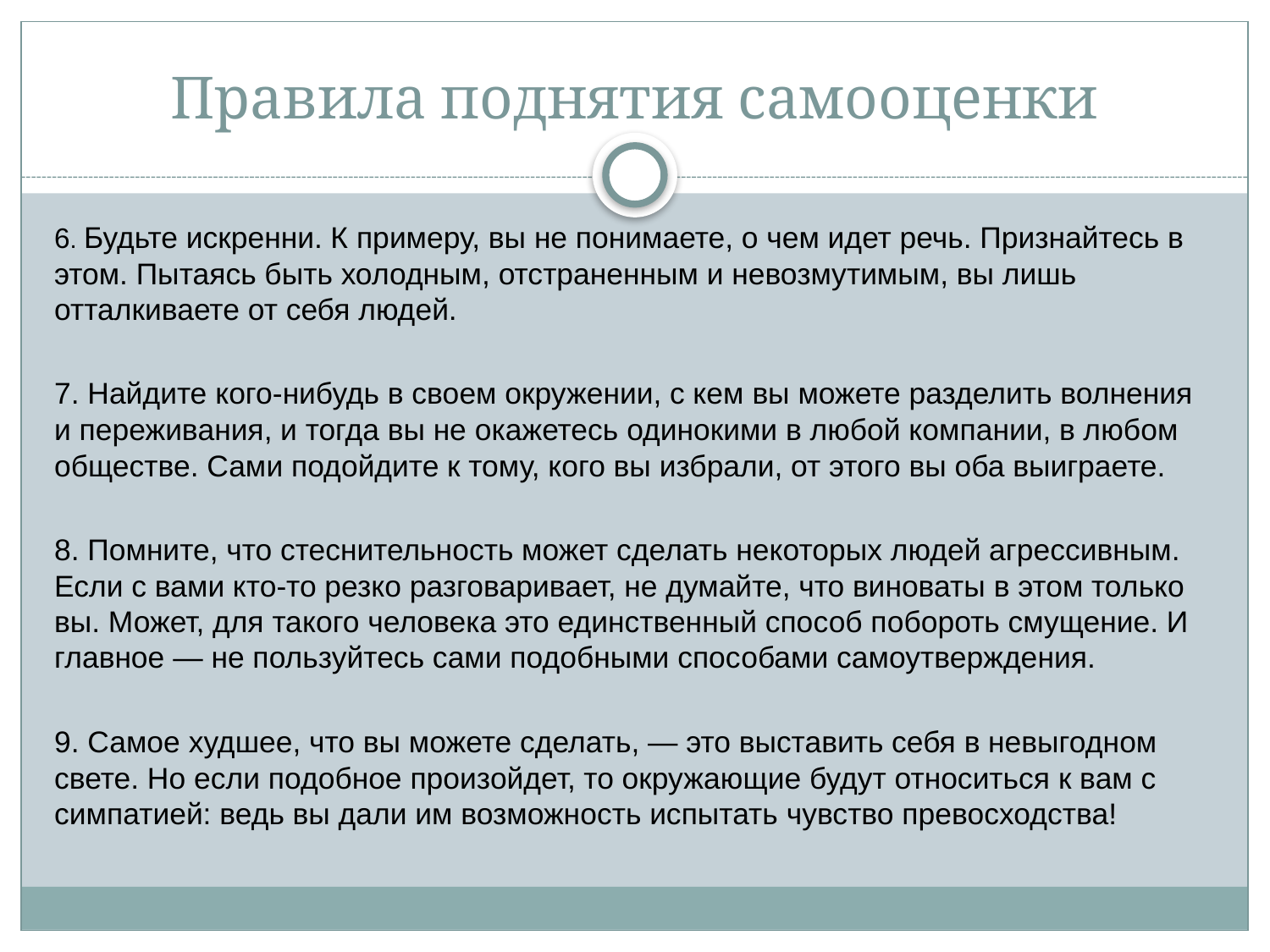

# Правила поднятия самооценки
6. Будьте искренни. К примеру, вы не понимаете, о чем идет речь. Признайтесь в этом. Пытаясь быть холодным, отстраненным и невозмутимым, вы лишь отталкиваете от себя людей.

7. Найдите кого-нибудь в своем окружении, с кем вы можете разделить волнения и переживания, и тогда вы не окажетесь одинокими в любой компании, в любом обществе. Сами подойдите к тому, кого вы избрали, от этого вы оба выиграете.

8. Помните, что стеснительность может сделать некоторых людей агрессивным. Если с вами кто-то резко разговаривает, не думайте, что виноваты в этом только вы. Может, для такого человека это единственный способ побороть смущение. И главное — не пользуйтесь сами подобными способами самоутверждения.

9. Самое худшее, что вы можете сделать, — это выставить себя в невыгодном свете. Но если подобное произойдет, то окружающие будут относиться к вам с симпатией: ведь вы дали им возможность испытать чувство превосходства!